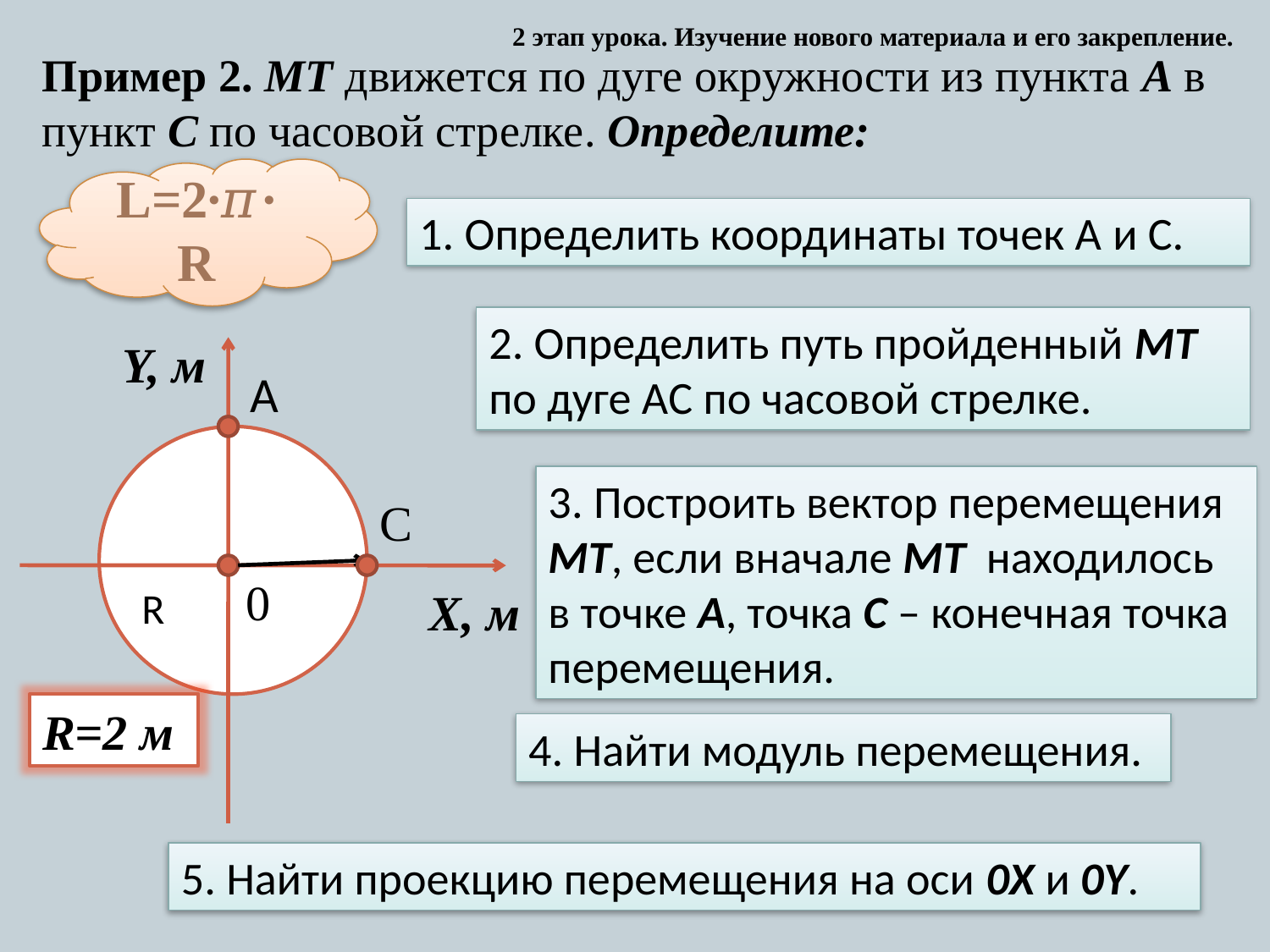

2 этап урока. Изучение нового материала и его закрепление.
Пример 2. МТ движется по дуге окружности из пункта А в пункт С по часовой стрелке. Определите:
L=2∙𝜋∙R
1. Определить координаты точек А и С.
2. Определить путь пройденный МТ по дуге АC по часовой стрелке.
Y, м
А

С

0
R
R=2 м
3. Построить вектор перемещения МТ, если вначале МТ  находилось в точке А, точка С – конечная точка перемещения.
Х, м
4. Найти модуль перемещения.
5. Найти проекцию перемещения на оси 0Х и 0Y.